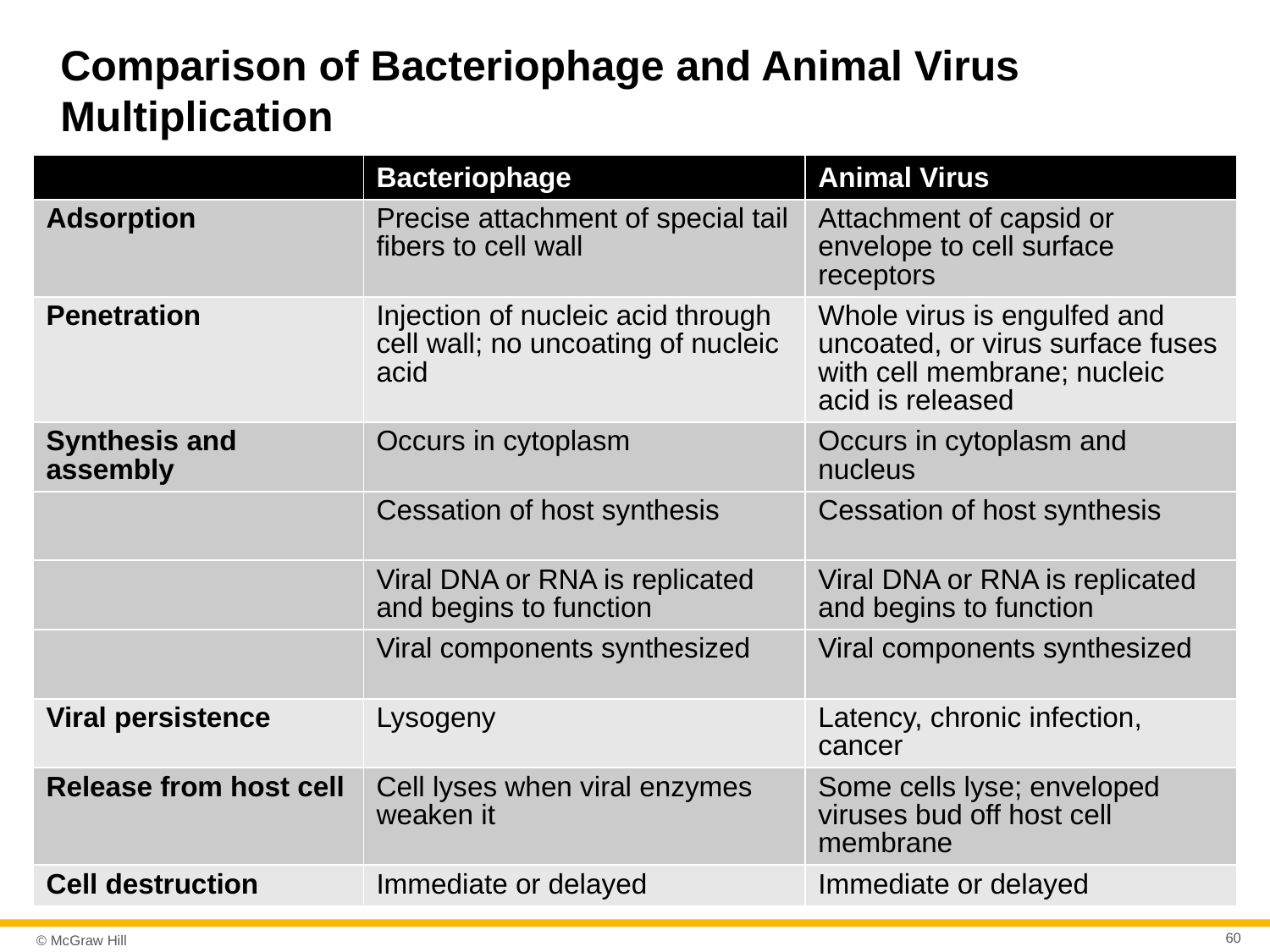

# Comparison of Bacteriophage and Animal Virus Multiplication
|  | Bacteriophage | Animal Virus |
| --- | --- | --- |
| Adsorption | Precise attachment of special tail fibers to cell wall | Attachment of capsid or envelope to cell surface receptors |
| Penetration | Injection of nucleic acid through cell wall; no uncoating of nucleic acid | Whole virus is engulfed and uncoated, or virus surface fuses with cell membrane; nucleic acid is released |
| Synthesis and assembly | Occurs in cytoplasm | Occurs in cytoplasm and nucleus |
| Synthesis and assembly | Cessation of host synthesis | Cessation of host synthesis |
| Synthesis and assembly | Viral DNA or RNA is replicated and begins to function | Viral DNA or RNA is replicated and begins to function |
| Synthesis and assembly | Viral components synthesized | Viral components synthesized |
| Viral persistence | Lysogeny | Latency, chronic infection, cancer |
| Release from host cell | Cell lyses when viral enzymes weaken it | Some cells lyse; enveloped viruses bud off host cell membrane |
| Cell destruction | Immediate or delayed | Immediate or delayed |